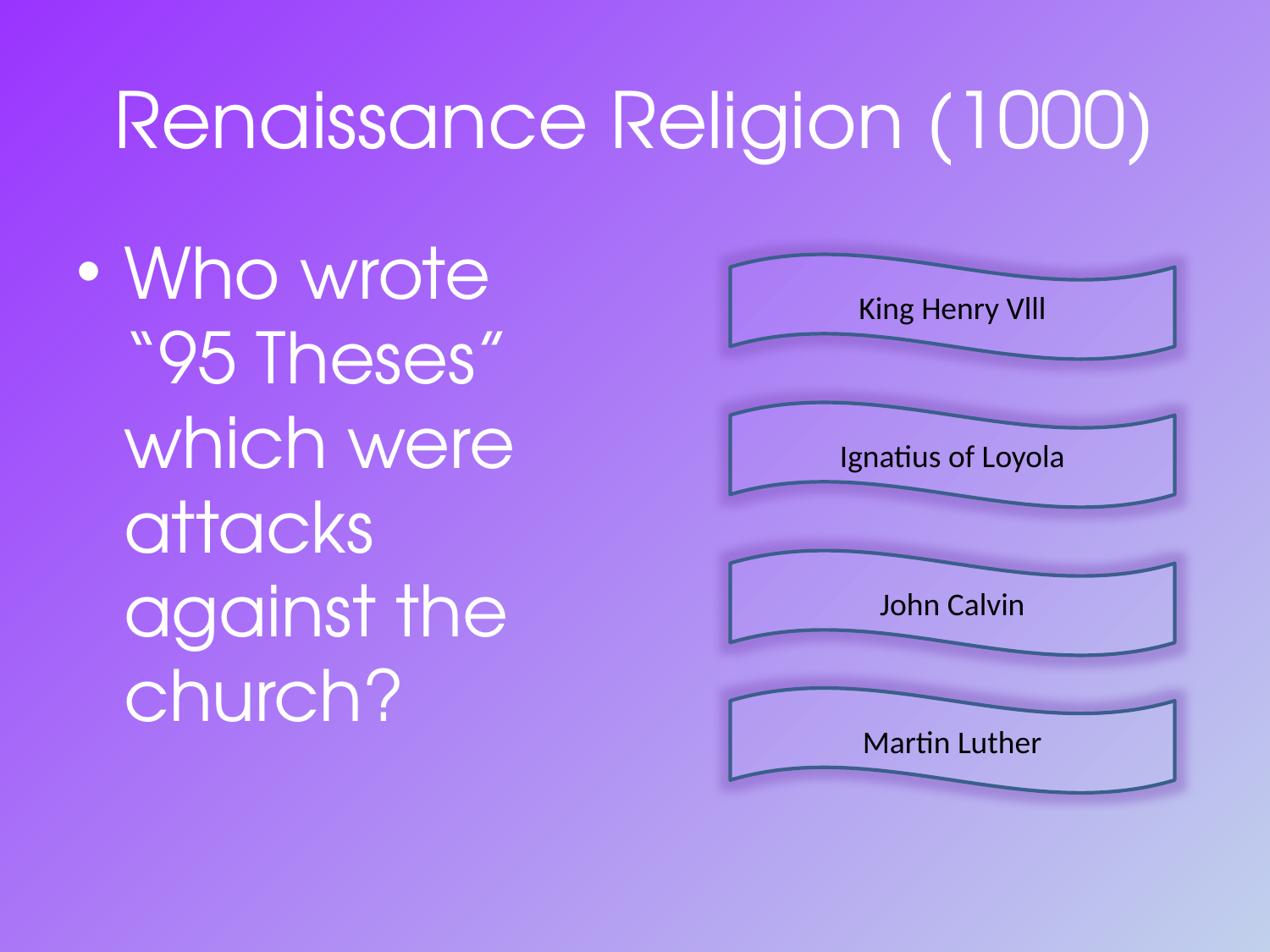

# Renaissance Religion (1000)
Who wrote “95 Theses” which were attacks against the church?
King Henry Vlll
Ignatius of Loyola
John Calvin
Martin Luther